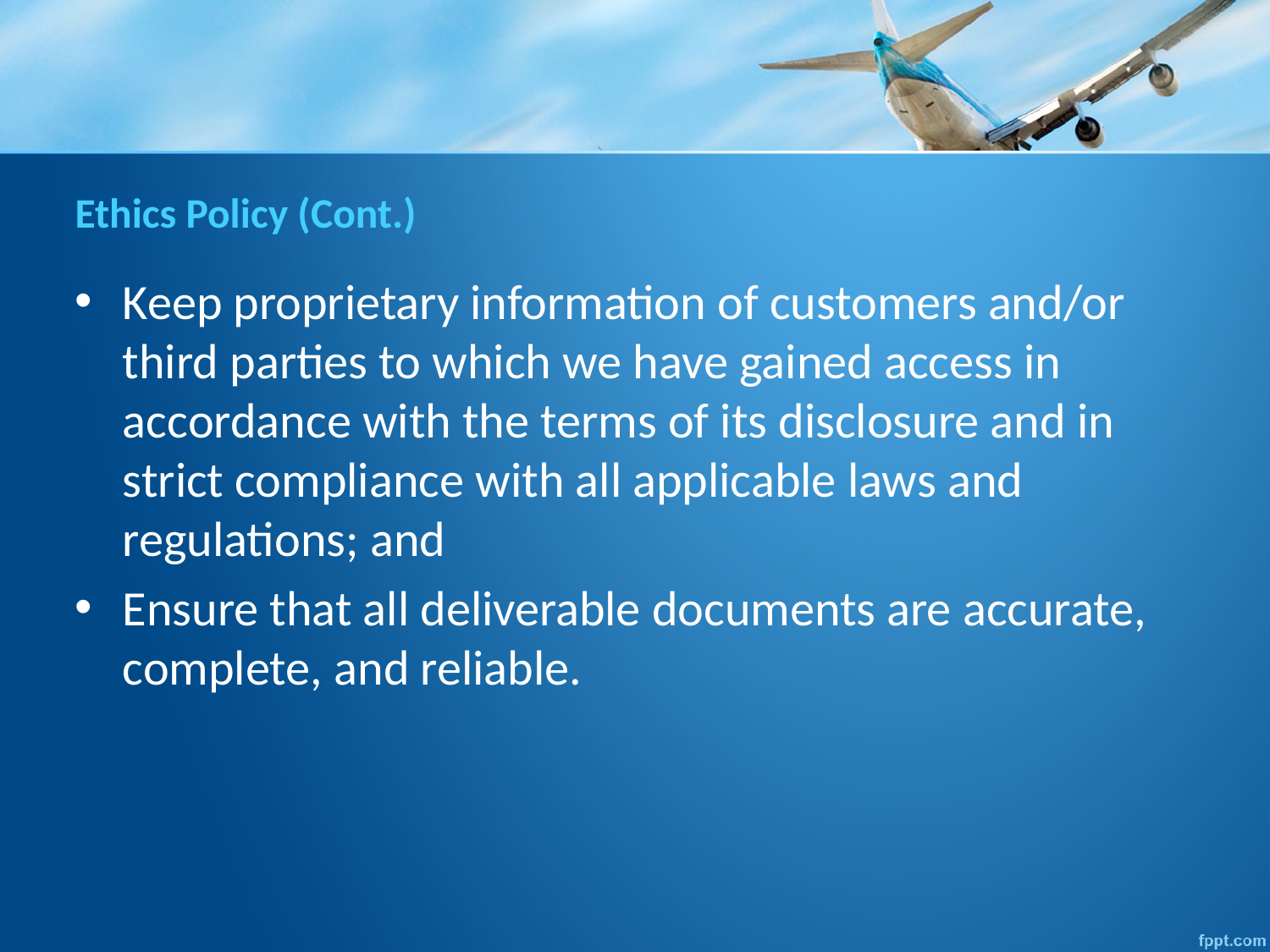

# Ethics Policy (Cont.)
Keep proprietary information of customers and/or third parties to which we have gained access in accordance with the terms of its disclosure and in strict compliance with all applicable laws and regulations; and
Ensure that all deliverable documents are accurate, complete, and reliable.